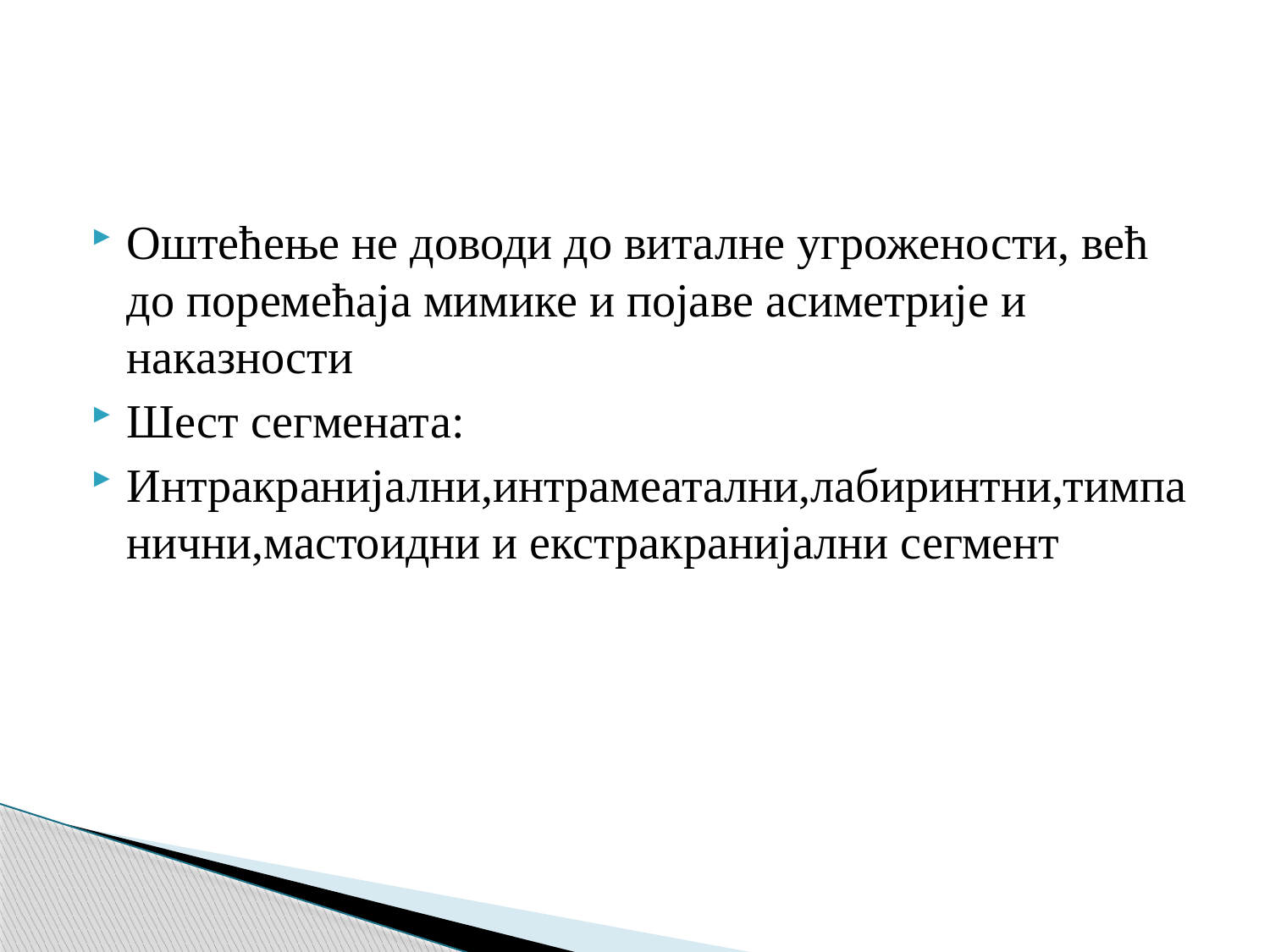

#
Оштећење не доводи до виталне угрожености, већ до поремећаја мимике и појаве асиметрије и наказности
Шест сегмената:
Интракранијални,интрамеатални,лабиринтни,тимпанични,мастоидни и екстракранијални сегмент